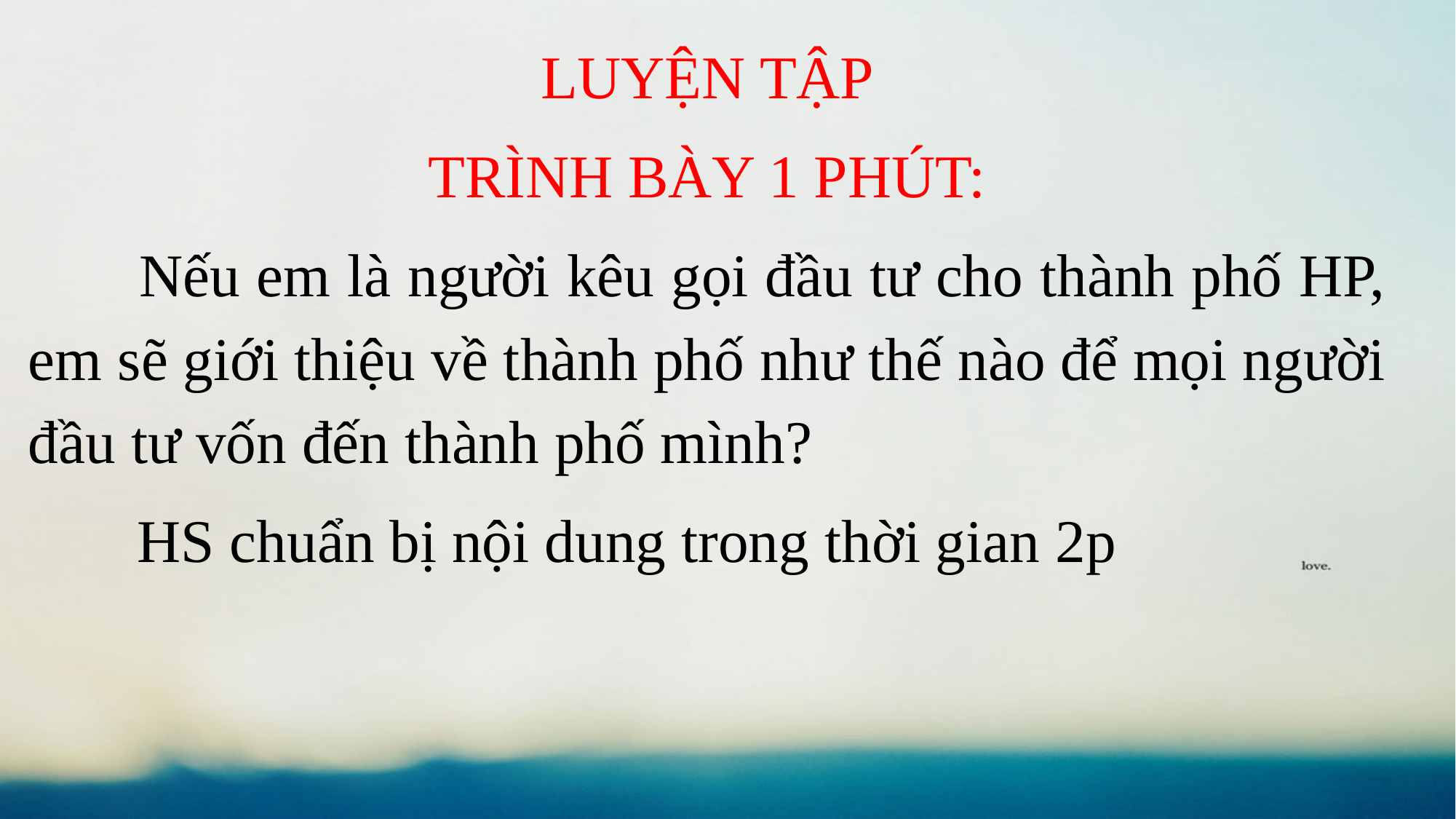

LUYỆN TẬP
TRÌNH BÀY 1 PHÚT:
 	Nếu em là người kêu gọi đầu tư cho thành phố HP, em sẽ giới thiệu về thành phố như thế nào để mọi người đầu tư vốn đến thành phố mình?
	HS chuẩn bị nội dung trong thời gian 2p